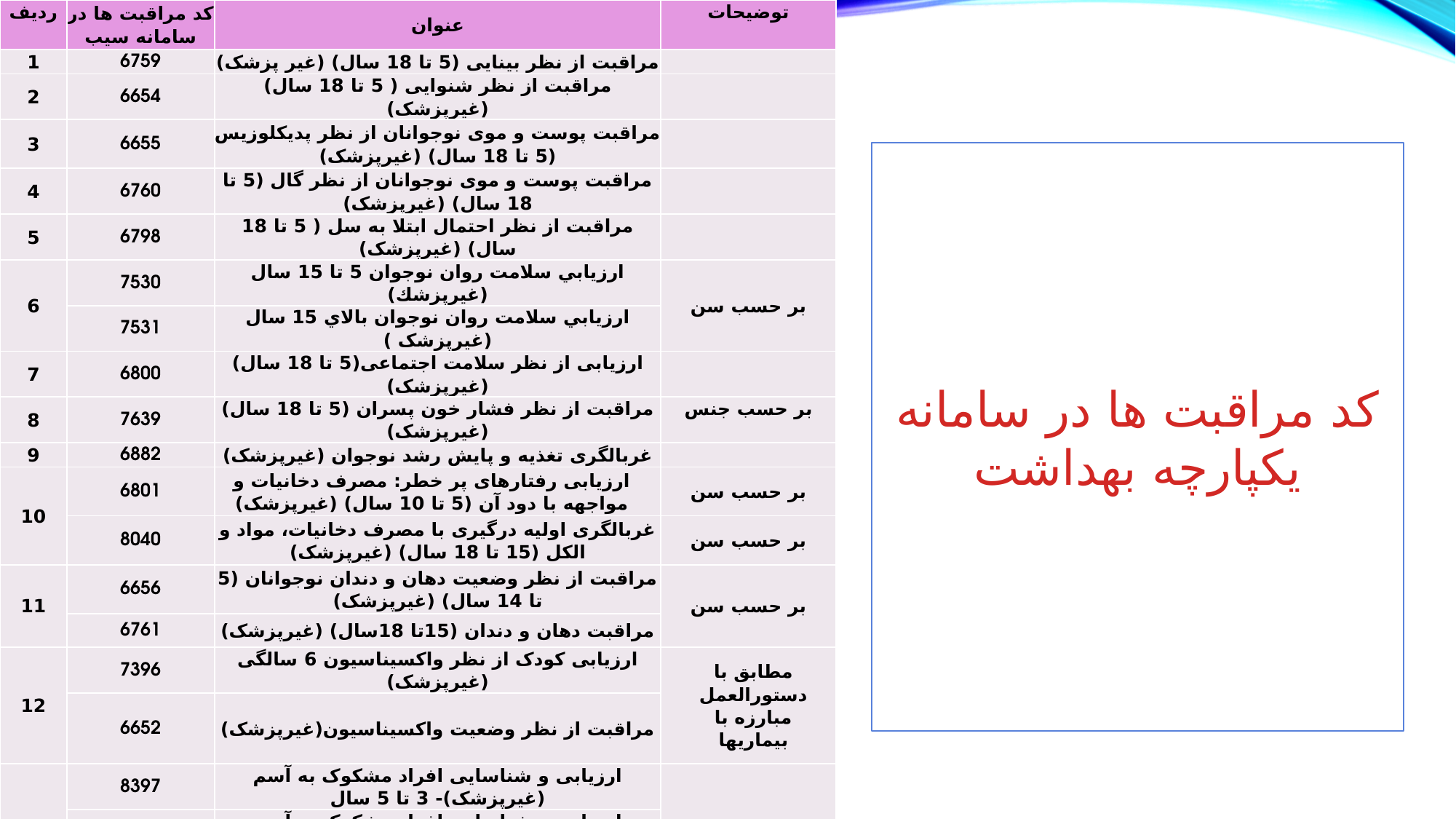

| ردیف | کد مراقبت ها در سامانه سیب | عنوان | توضیحات |
| --- | --- | --- | --- |
| 1 | 6759 | مراقبت از نظر بینایی (5 تا 18 سال) (غیر پزشک) |  |
| 2 | 6654 | مراقبت از نظر شنوایی ( 5 تا 18 سال) (غیرپزشک) |  |
| 3 | 6655 | مراقبت پوست و موی نوجوانان از نظر پدیکلوزیس (5 تا 18 سال) (غیرپزشک) |  |
| 4 | 6760 | مراقبت پوست و موی نوجوانان از نظر گال (5 تا 18 سال) (غیرپزشک) |  |
| 5 | 6798 | مراقبت از نظر احتمال ابتلا به سل ( 5 تا 18 سال) (غیرپزشک) |  |
| 6 | 7530 | ارزيابي سلامت روان نوجوان 5 تا 15 سال (غيرپزشك) | بر حسب سن |
|  | 7531 | ارزيابي سلامت روان نوجوان بالاي 15 سال (غيرپزشک ) |  |
| 7 | 6800 | ارزیابی از نظر سلامت اجتماعی(5 تا 18 سال) (غیرپزشک) |  |
| 8 | 7639 | مراقبت از نظر فشار خون پسران (5 تا 18 سال) (غیرپزشک) | بر حسب جنس |
| 9 | 6882 | غربالگری تغذیه و پایش رشد نوجوان (غیرپزشک) |  |
| 10 | 6801 | ارزیابی رفتارهای پر خطر: مصرف دخانیات و مواجهه با دود آن (5 تا 10 سال) (غیرپزشک) | بر حسب سن |
|  | 8040 | غربالگری اولیه درگیری با مصرف دخانیات، مواد و الکل (15 تا 18 سال) (غیرپزشک) | بر حسب سن |
| 11 | 6656 | مراقبت از نظر وضعیت دهان و دندان نوجوانان (5 تا 14 سال) (غیرپزشک) | بر حسب سن |
|  | 6761 | مراقبت دهان و دندان (15تا 18سال) (غیرپزشک) |  |
| 12 | 7396 | ارزیابی کودک از نظر واکسیناسیون 6 سالگی (غیرپزشک) | مطابق با دستورالعمل مبارزه با بیماریها |
|  | 6652 | مراقبت از نظر وضعیت واکسیناسیون(غیرپزشک) |  |
| 13 | 8397 | ارزیابی و شناسایی افراد مشکوک به آسم (غیرپزشک)- 3 تا 5 سال | بر حسب سن و مطابق با دستورالعمل مبارزه با بیماریها |
|  | 8398 | ارزیابی و شناسایی افراد مشکوک به آسم (غیرپزشک)- 6 تا 8 سال |  |
|  | 8399 | ارزیابی و شناسایی افراد مشکوک به آسم (غیرپزشک)- 9 تا 11 سال |  |
|  | 8400 | ارزیابی و شناسایی افراد مشکوک به آسم (غیرپزشک)- 12 تا 14 سال |  |
|  | 8401 | ارزیابی و شناسایی افراد مشکوک به آسم (غیرپزشک)-15 تا 17 سال |  |
|  | 7233 | پیگیری و مراقبت بیماران آسم |  |
#
کد مراقبت ها در سامانه یکپارچه بهداشت